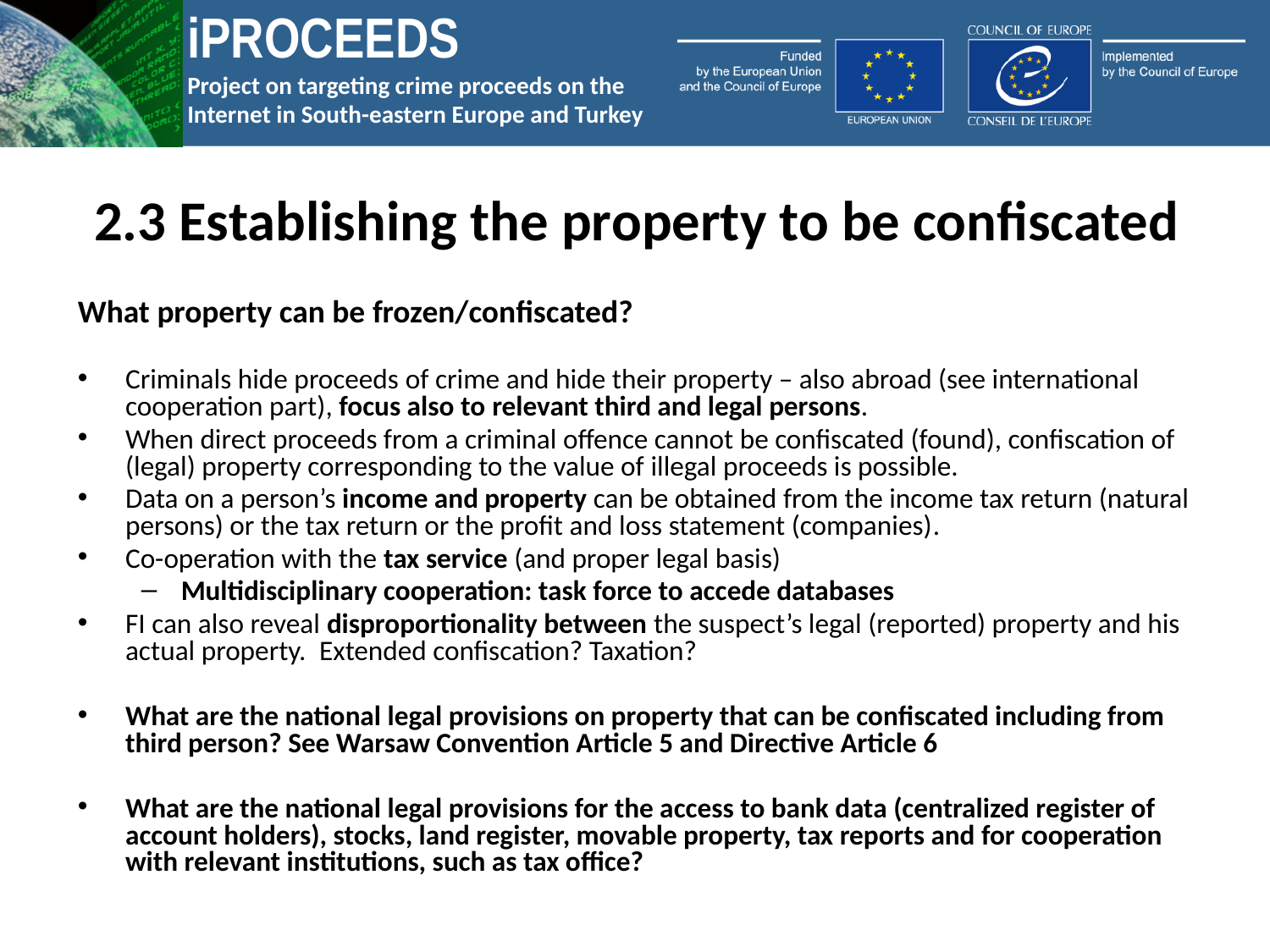

# 2.3 Establishing the property to be confiscated

What property can be frozen/confiscated?

Criminals hide proceeds of crime and hide their property – also abroad (see international cooperation part), focus also to relevant third and legal persons.
When direct proceeds from a criminal offence cannot be confiscated (found), confiscation of (legal) property corresponding to the value of illegal proceeds is possible.
Data on a person’s income and property can be obtained from the income tax return (natural persons) or the tax return or the profit and loss statement (companies).
Co-operation with the tax service (and proper legal basis)
Multidisciplinary cooperation: task force to accede databases
FI can also reveal disproportionality between the suspect’s legal (reported) property and his actual property.  Extended confiscation? Taxation?

What are the national legal provisions on property that can be confiscated including from third person? See Warsaw Convention Article 5 and Directive Article 6

What are the national legal provisions for the access to bank data (centralized register of account holders), stocks, land register, movable property, tax reports and for cooperation with relevant institutions, such as tax office?